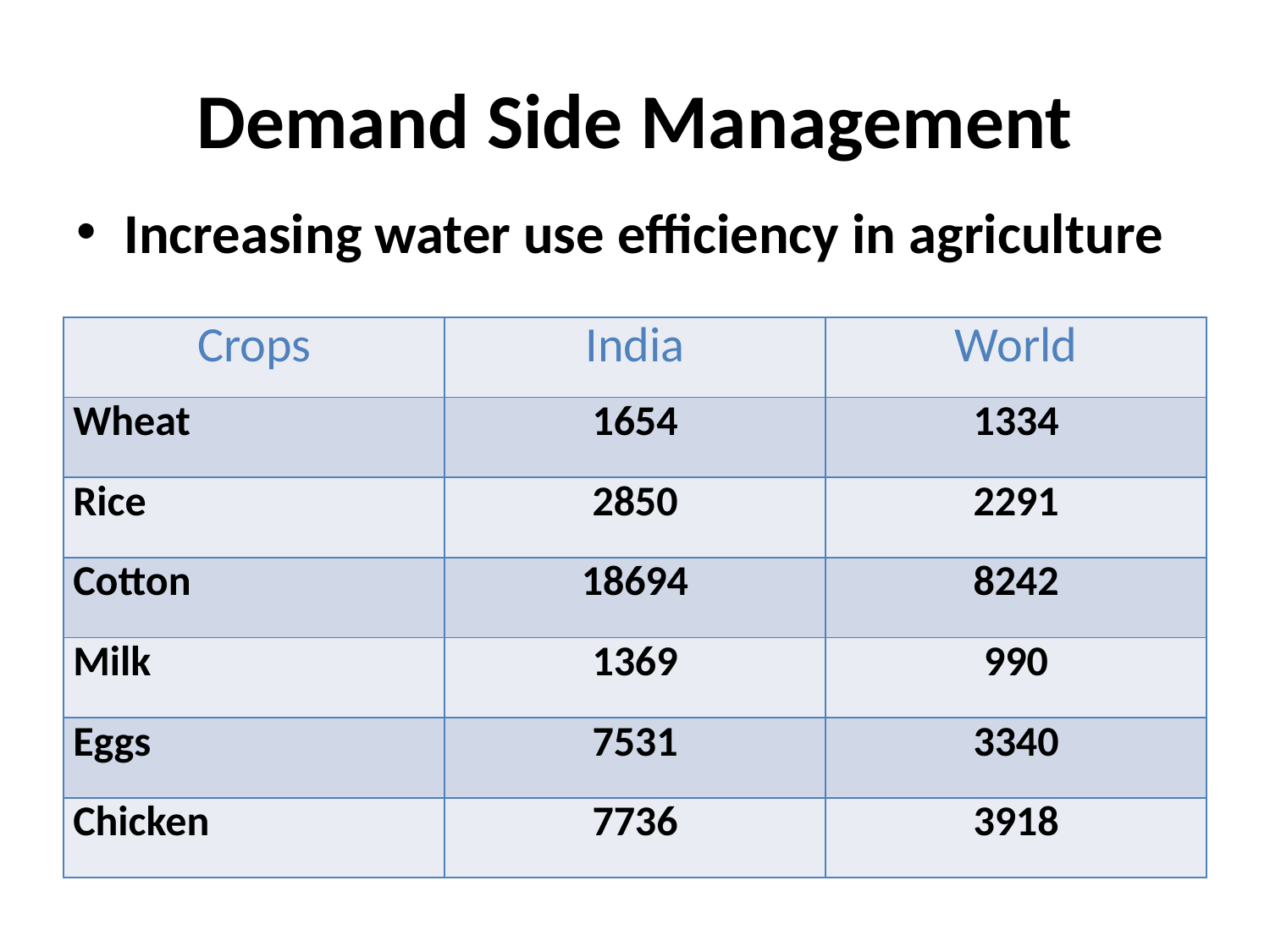

# Demand Side Management
Increasing water use efficiency in agriculture

| Crops | India | World |
| --- | --- | --- |
| Wheat | 1654 | 1334 |
| Rice | 2850 | 2291 |
| Cotton | 18694 | 8242 |
| Milk | 1369 | 990 |
| Eggs | 7531 | 3340 |
| Chicken | 7736 | 3918 |